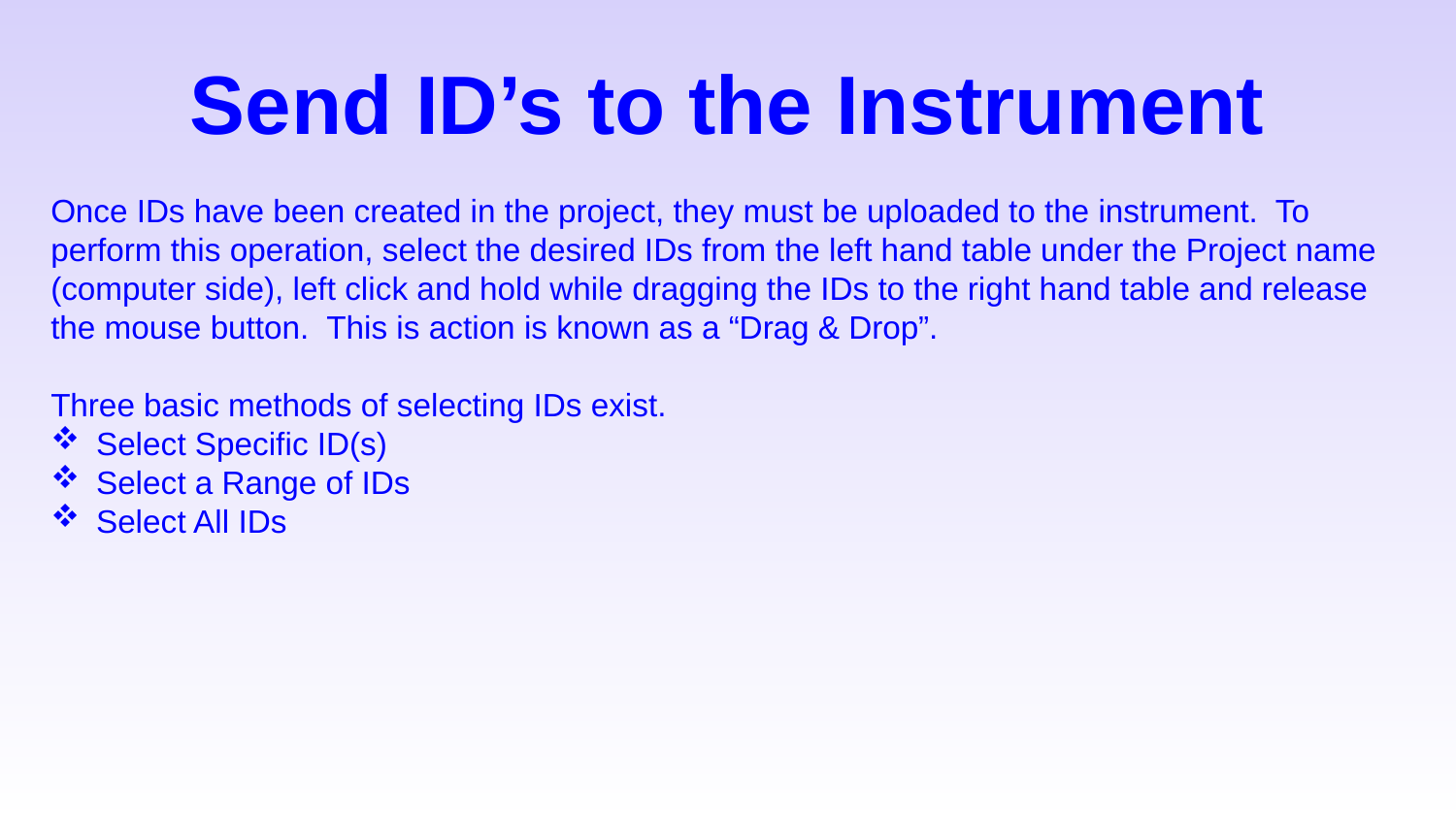

# Send ID’s to the Instrument
Once IDs have been created in the project, they must be uploaded to the instrument.  To perform this operation, select the desired IDs from the left hand table under the Project name (computer side), left click and hold while dragging the IDs to the right hand table and release the mouse button.  This is action is known as a “Drag & Drop”.

Three basic methods of selecting IDs exist.
Select Specific ID(s)
Select a Range of IDs
Select All IDs